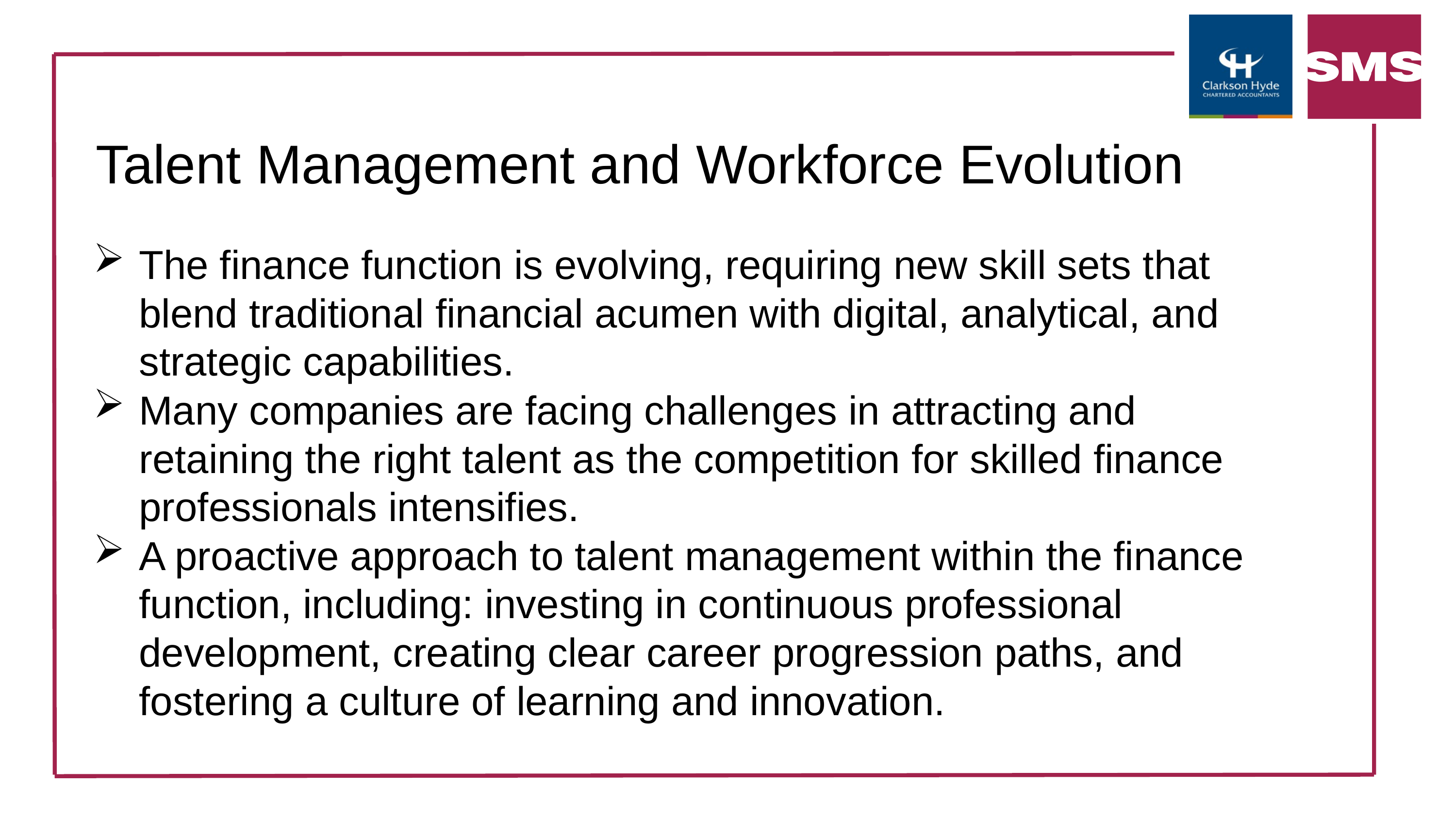

Talent Management and Workforce Evolution
The finance function is evolving, requiring new skill sets that blend traditional financial acumen with digital, analytical, and strategic capabilities.
Many companies are facing challenges in attracting and retaining the right talent as the competition for skilled finance professionals intensifies.
A proactive approach to talent management within the finance function, including: investing in continuous professional development, creating clear career progression paths, and fostering a culture of learning and innovation.